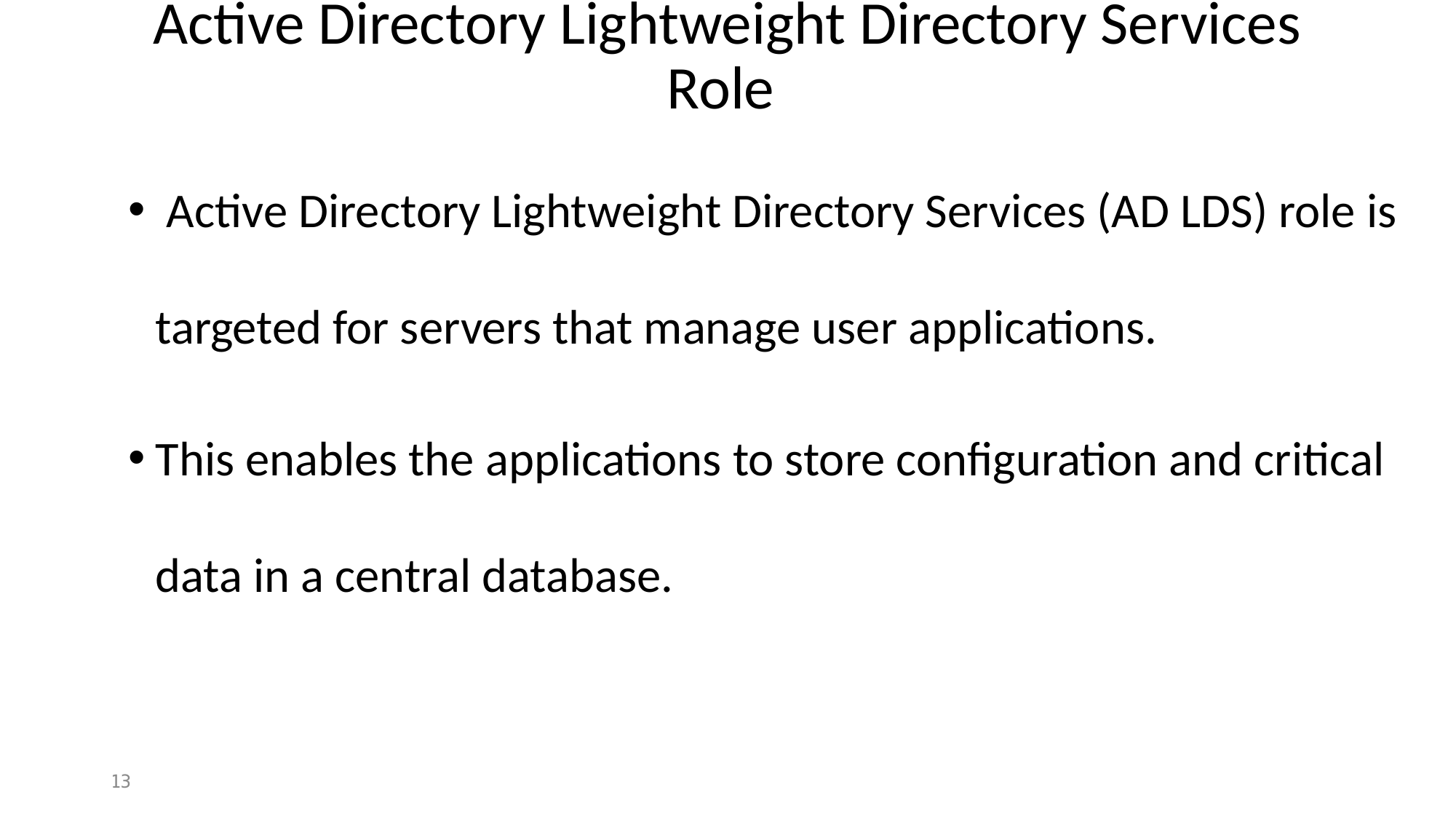

# Active Directory Lightweight Directory Services Role
 Active Directory Lightweight Directory Services (AD LDS) role is targeted for servers that manage user applications.
This enables the applications to store configuration and critical data in a central database.
13